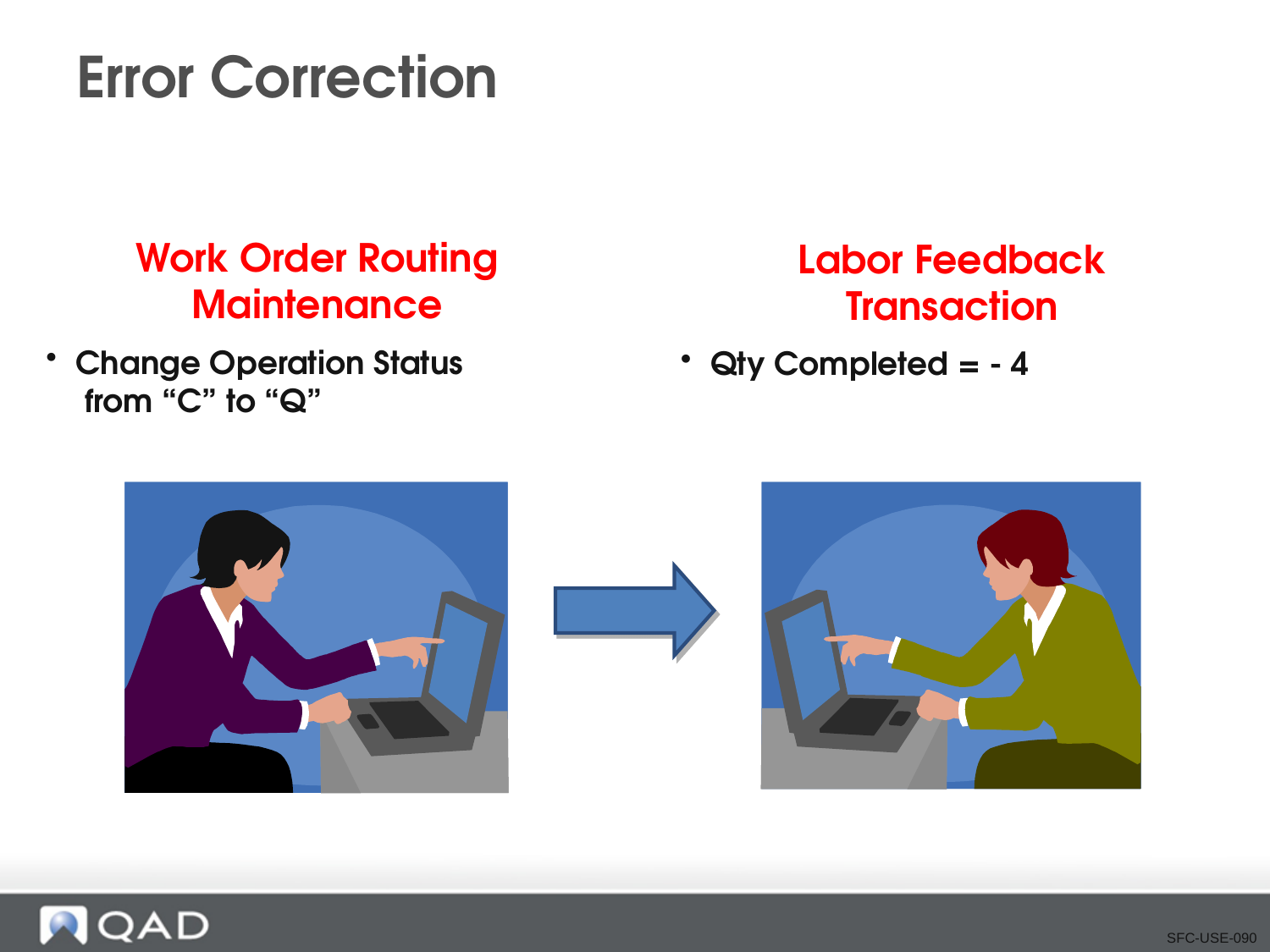

# Error Correction
Work Order Routing
Maintenance
Change Operation Status
 from “C” to “Q”
Labor Feedback
Transaction
Qty Completed = - 4

SFC-USE-090